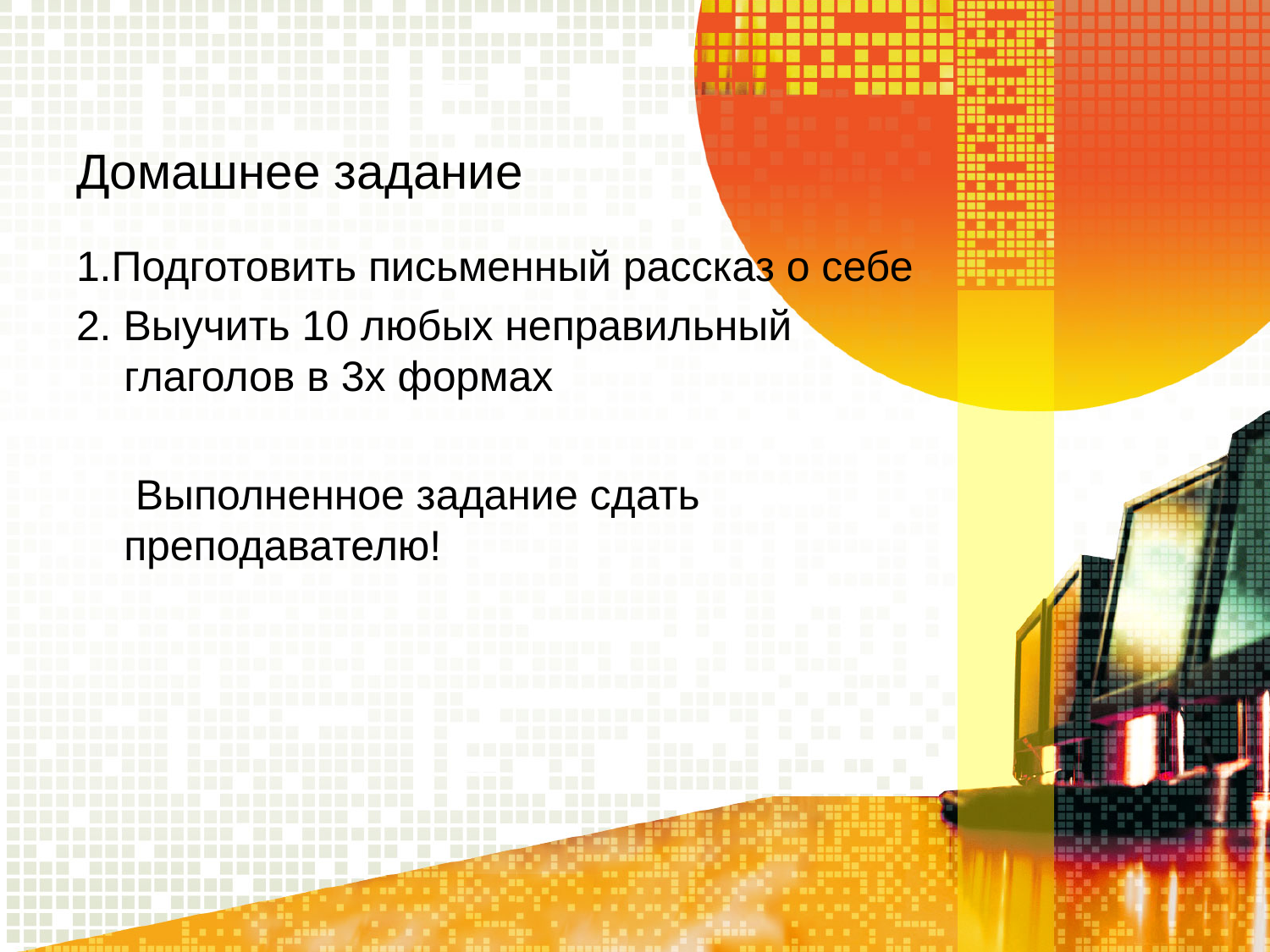

# Домашнее задание
1.Подготовить письменный рассказ о себе
2. Выучить 10 любых неправильный глаголов в 3х формах

     Выполненное задание сдать преподавателю!